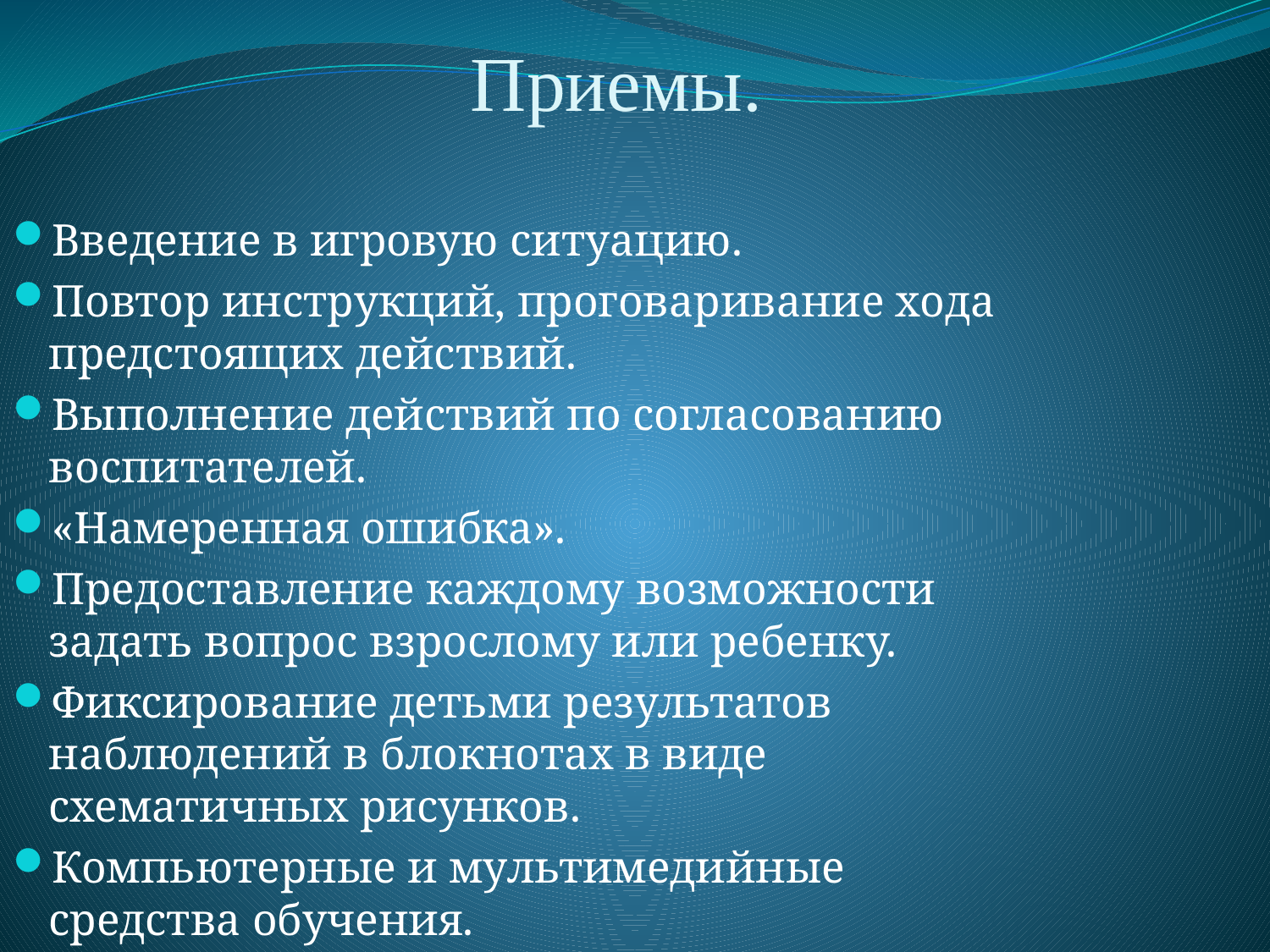

# Приемы.
Введение в игровую ситуацию.
Повтор инструкций, проговаривание хода предстоящих действий.
Выполнение действий по согласованию воспитателей.
«Намеренная ошибка».
Предоставление каждому возможности задать вопрос взрослому или ребенку.
Фиксирование детьми результатов наблюдений в блокнотах в виде схематичных рисунков.
Компьютерные и мультимедийные средства обучения.